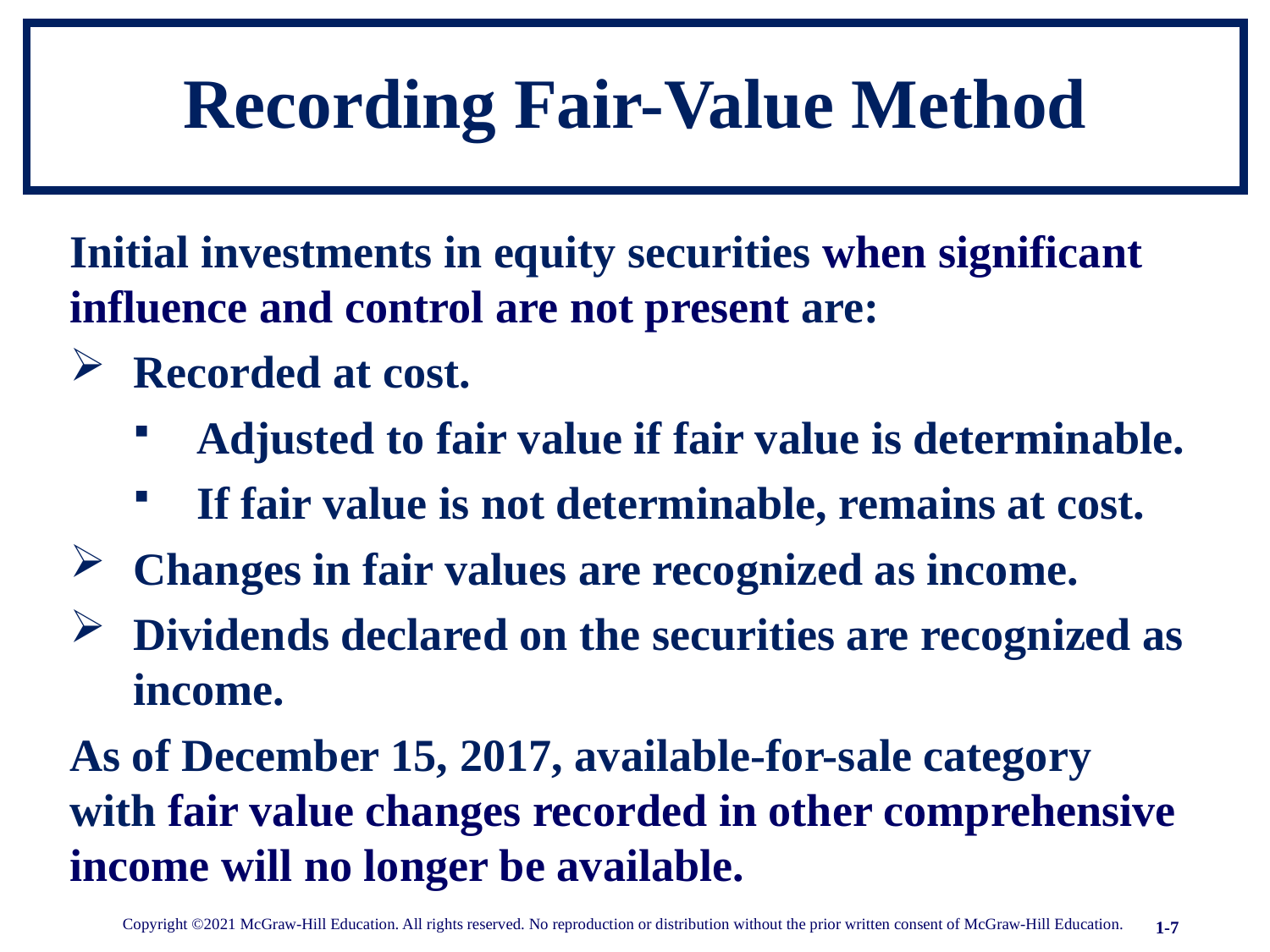

# Recording Fair-Value Method
Initial investments in equity securities when significant influence and control are not present are:
Recorded at cost.
Adjusted to fair value if fair value is determinable.
If fair value is not determinable, remains at cost.
Changes in fair values are recognized as income.
Dividends declared on the securities are recognized as income.
As of December 15, 2017, available-for-sale category
with fair value changes recorded in other comprehensive income will no longer be available.
Copyright ©2021 McGraw-Hill Education. All rights reserved. No reproduction or distribution without the prior written consent of McGraw-Hill Education.
1-7